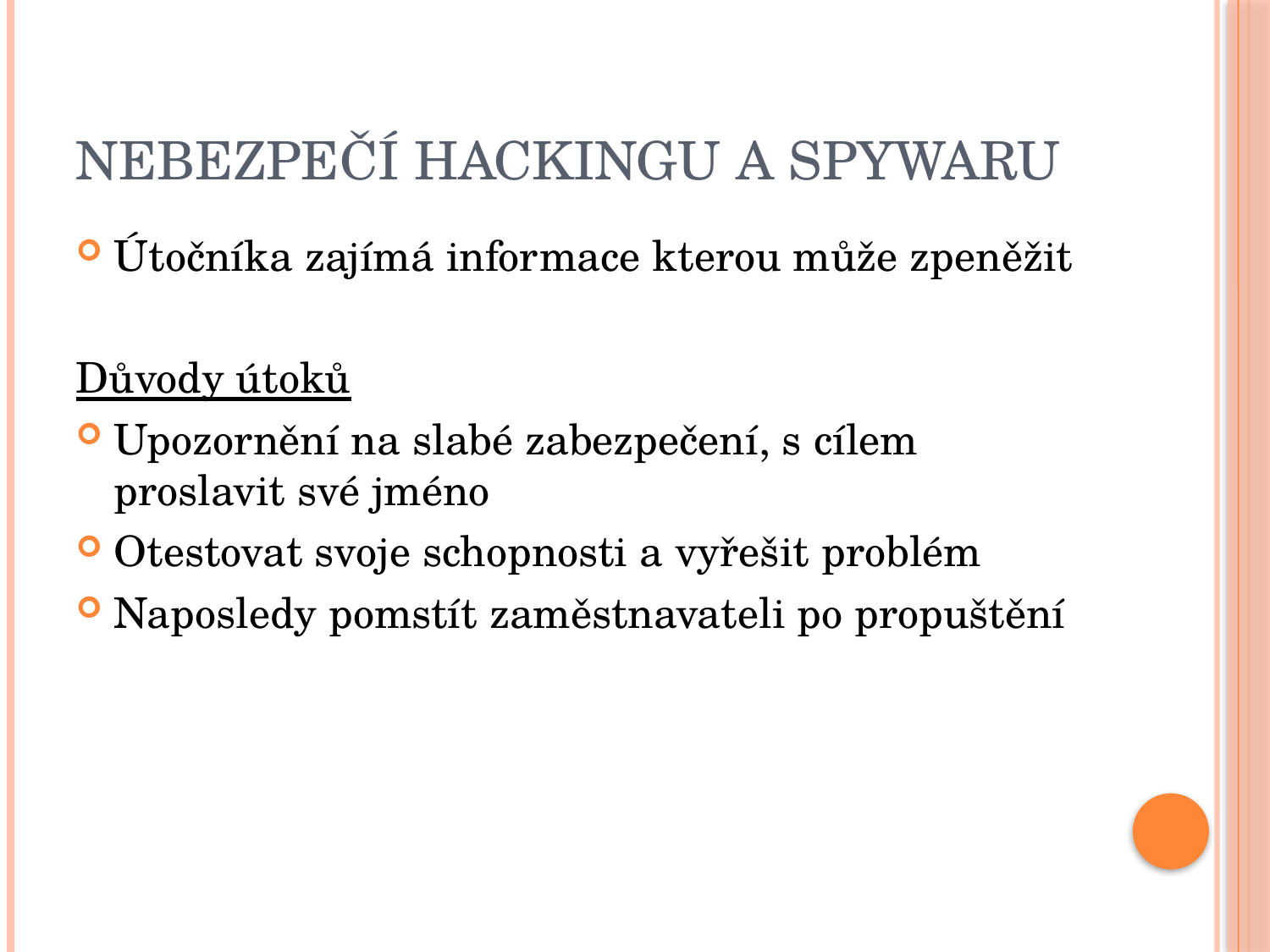

# Nebezpečí hackingu a spywaru
Útočníka zajímá informace kterou může zpeněžit

Důvody útoků
Upozornění na slabé zabezpečení, s cílem proslavit své jméno
Otestovat svoje schopnosti a vyřešit problém
Naposledy pomstít zaměstnavateli po propuštění